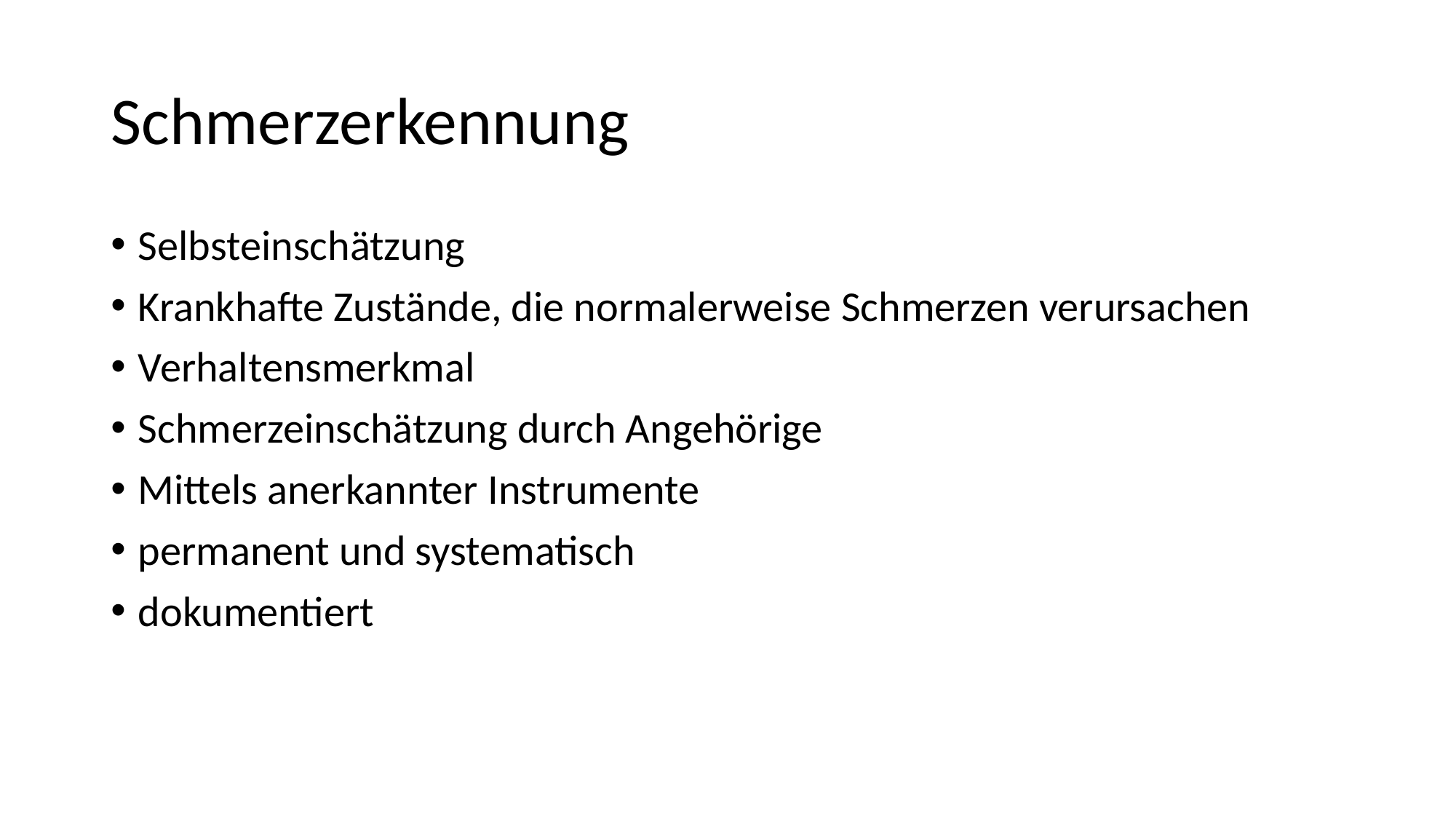

# Schmerzerkennung
Selbsteinschätzung
Krankhafte Zustände, die normalerweise Schmerzen verursachen
Verhaltensmerkmal
Schmerzeinschätzung durch Angehörige
Mittels anerkannter Instrumente
permanent und systematisch
dokumentiert